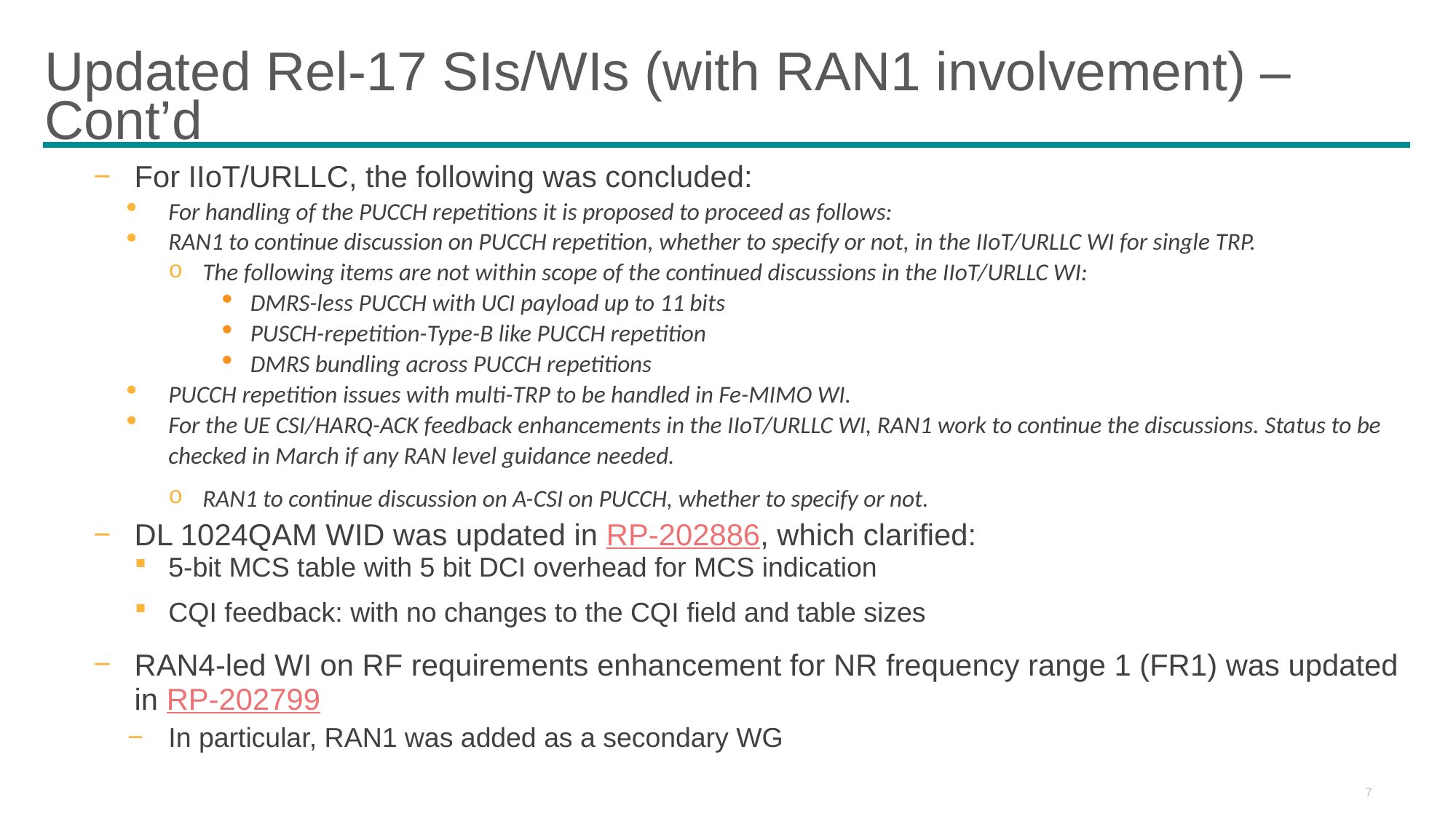

# Updated Rel-17 SIs/WIs (with RAN1 involvement) – Cont’d
For IIoT/URLLC, the following was concluded:
For handling of the PUCCH repetitions it is proposed to proceed as follows:
RAN1 to continue discussion on PUCCH repetition, whether to specify or not, in the IIoT/URLLC WI for single TRP.
The following items are not within scope of the continued discussions in the IIoT/URLLC WI:
DMRS-less PUCCH with UCI payload up to 11 bits
PUSCH-repetition-Type-B like PUCCH repetition
DMRS bundling across PUCCH repetitions
PUCCH repetition issues with multi-TRP to be handled in Fe-MIMO WI.
For the UE CSI/HARQ-ACK feedback enhancements in the IIoT/URLLC WI, RAN1 work to continue the discussions. Status to be checked in March if any RAN level guidance needed.
RAN1 to continue discussion on A-CSI on PUCCH, whether to specify or not.
DL 1024QAM WID was updated in RP-202886, which clarified:
5-bit MCS table with 5 bit DCI overhead for MCS indication
CQI feedback: with no changes to the CQI field and table sizes
RAN4-led WI on RF requirements enhancement for NR frequency range 1 (FR1) was updated in RP-202799
In particular, RAN1 was added as a secondary WG